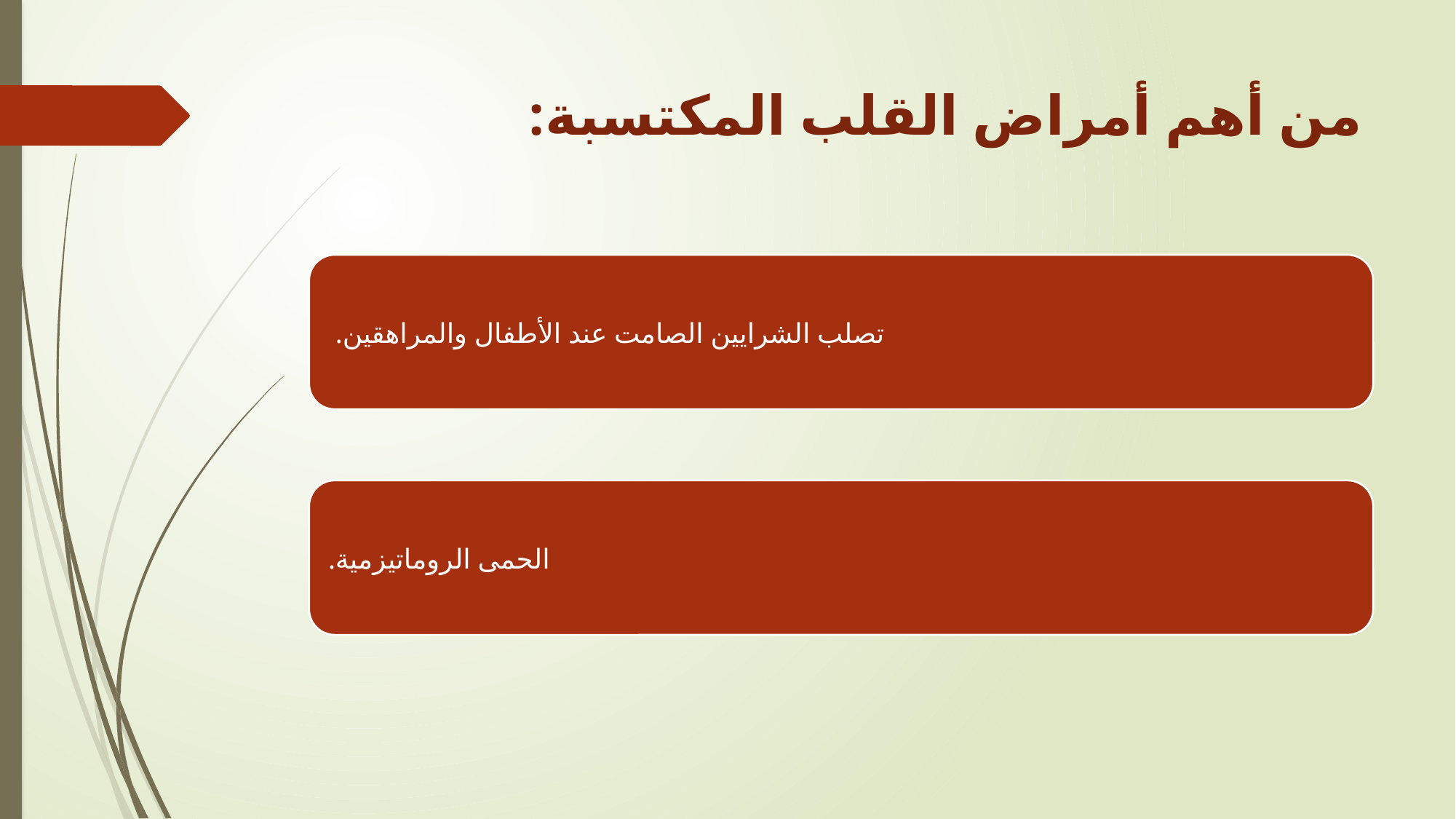

# من أهم أمراض القلب المكتسبة:
الحمى الروماتيزمية.